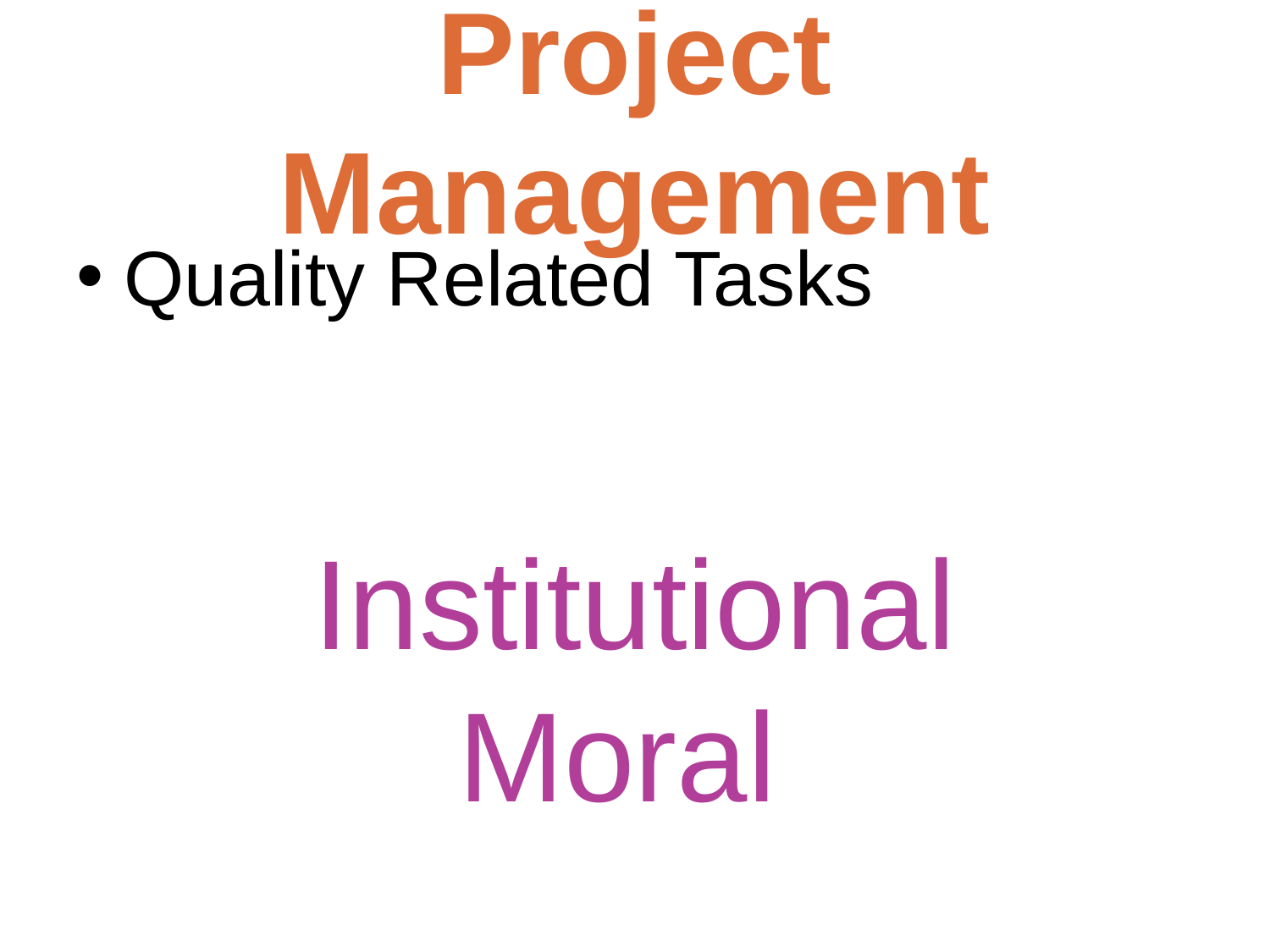

# Project Management
Quality Related Tasks

Institutional
Moral